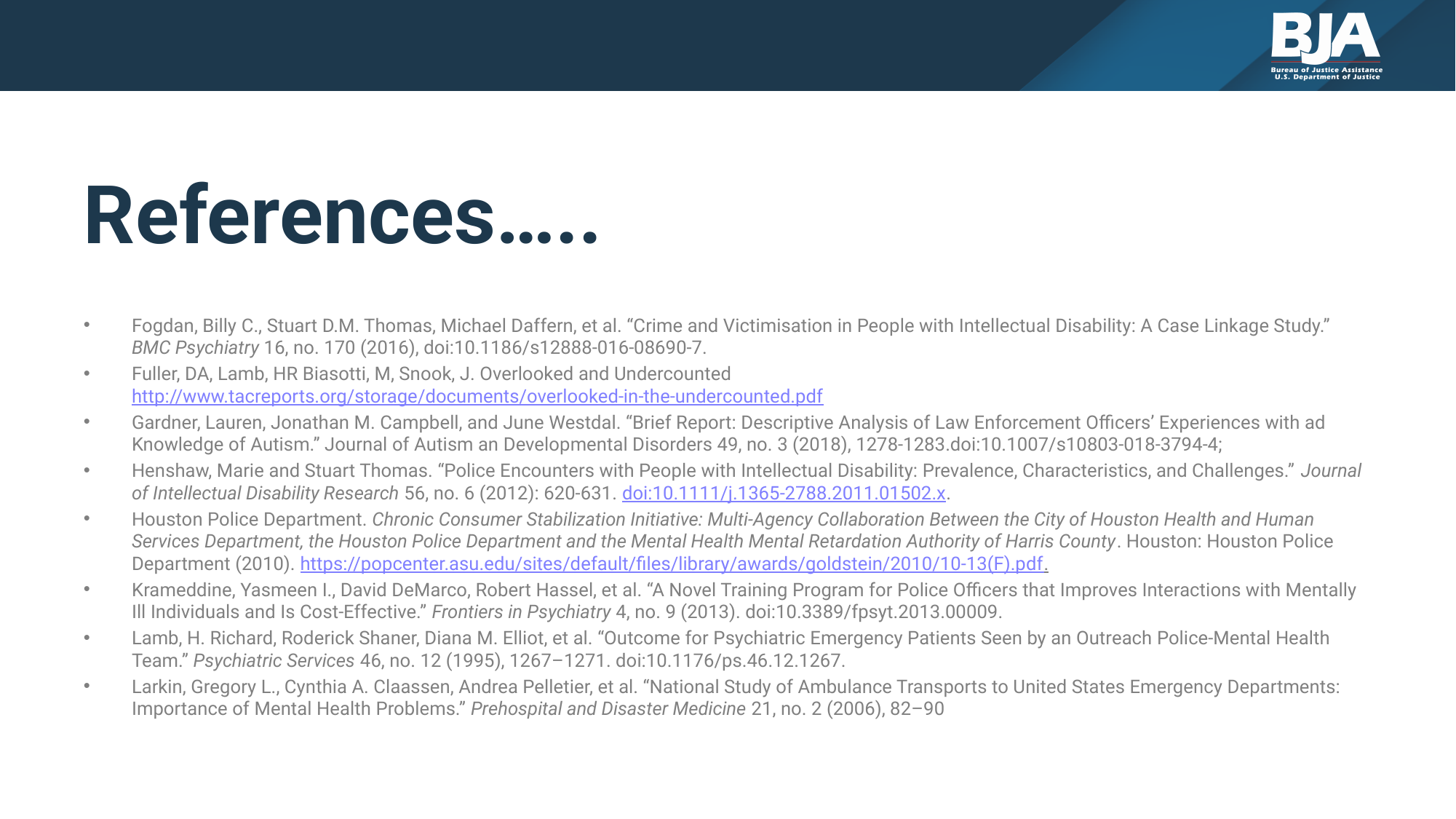

# References…..
Fogdan, Billy C., Stuart D.M. Thomas, Michael Daffern, et al. “Crime and Victimisation in People with Intellectual Disability: A Case Linkage Study.” BMC Psychiatry 16, no. 170 (2016), doi:10.1186/s12888-016-08690-7.
Fuller, DA, Lamb, HR Biasotti, M, Snook, J. Overlooked and Undercounted http://www.tacreports.org/storage/documents/overlooked-in-the-undercounted.pdf
Gardner, Lauren, Jonathan M. Campbell, and June Westdal. “Brief Report: Descriptive Analysis of Law Enforcement Officers’ Experiences with ad Knowledge of Autism.” Journal of Autism an Developmental Disorders 49, no. 3 (2018), 1278-1283.doi:10.1007/s10803-018-3794-4;
Henshaw, Marie and Stuart Thomas. “Police Encounters with People with Intellectual Disability: Prevalence, Characteristics, and Challenges.” Journal of Intellectual Disability Research 56, no. 6 (2012): 620-631. doi:10.1111/j.1365-2788.2011.01502.x.
Houston Police Department. Chronic Consumer Stabilization Initiative: Multi-Agency Collaboration Between the City of Houston Health and Human Services Department, the Houston Police Department and the Mental Health Mental Retardation Authority of Harris County. Houston: Houston Police Department (2010). https://popcenter.asu.edu/sites/default/files/library/awards/goldstein/2010/10-13(F).pdf.
Krameddine, Yasmeen I., David DeMarco, Robert Hassel, et al. “A Novel Training Program for Police Officers that Improves Interactions with Mentally Ill Individuals and Is Cost-Effective.” Frontiers in Psychiatry 4, no. 9 (2013). doi:10.3389/fpsyt.2013.00009.
Lamb, H. Richard, Roderick Shaner, Diana M. Elliot, et al. “Outcome for Psychiatric Emergency Patients Seen by an Outreach Police-Mental Health Team.” Psychiatric Services 46, no. 12 (1995), 1267–1271. doi:10.1176/ps.46.12.1267.
Larkin, Gregory L., Cynthia A. Claassen, Andrea Pelletier, et al. “National Study of Ambulance Transports to United States Emergency Departments: Importance of Mental Health Problems.” Prehospital and Disaster Medicine 21, no. 2 (2006), 82–90